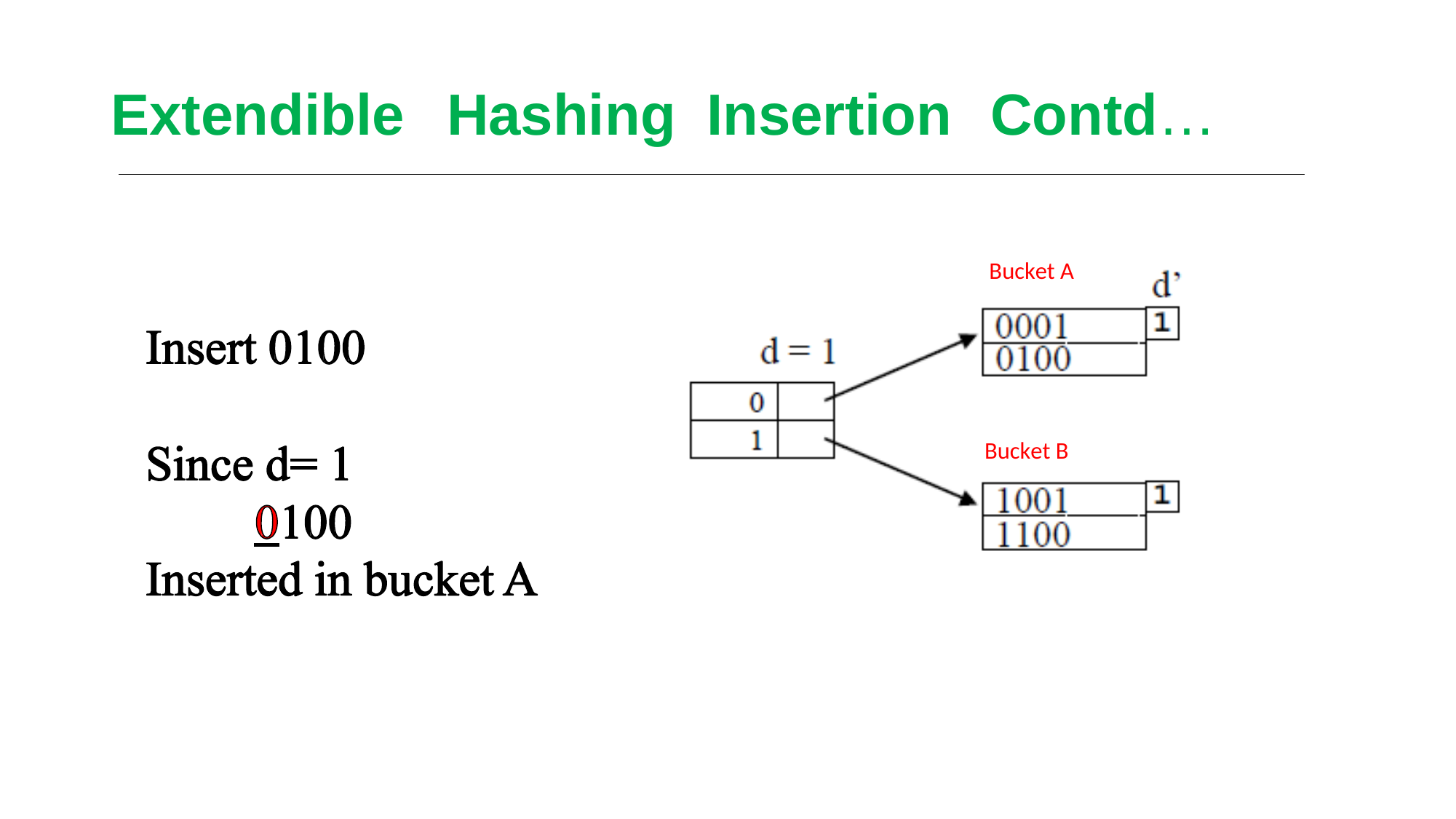

Extendible
Hashing
Insertion
Contd…

Bucket A

Bucket B